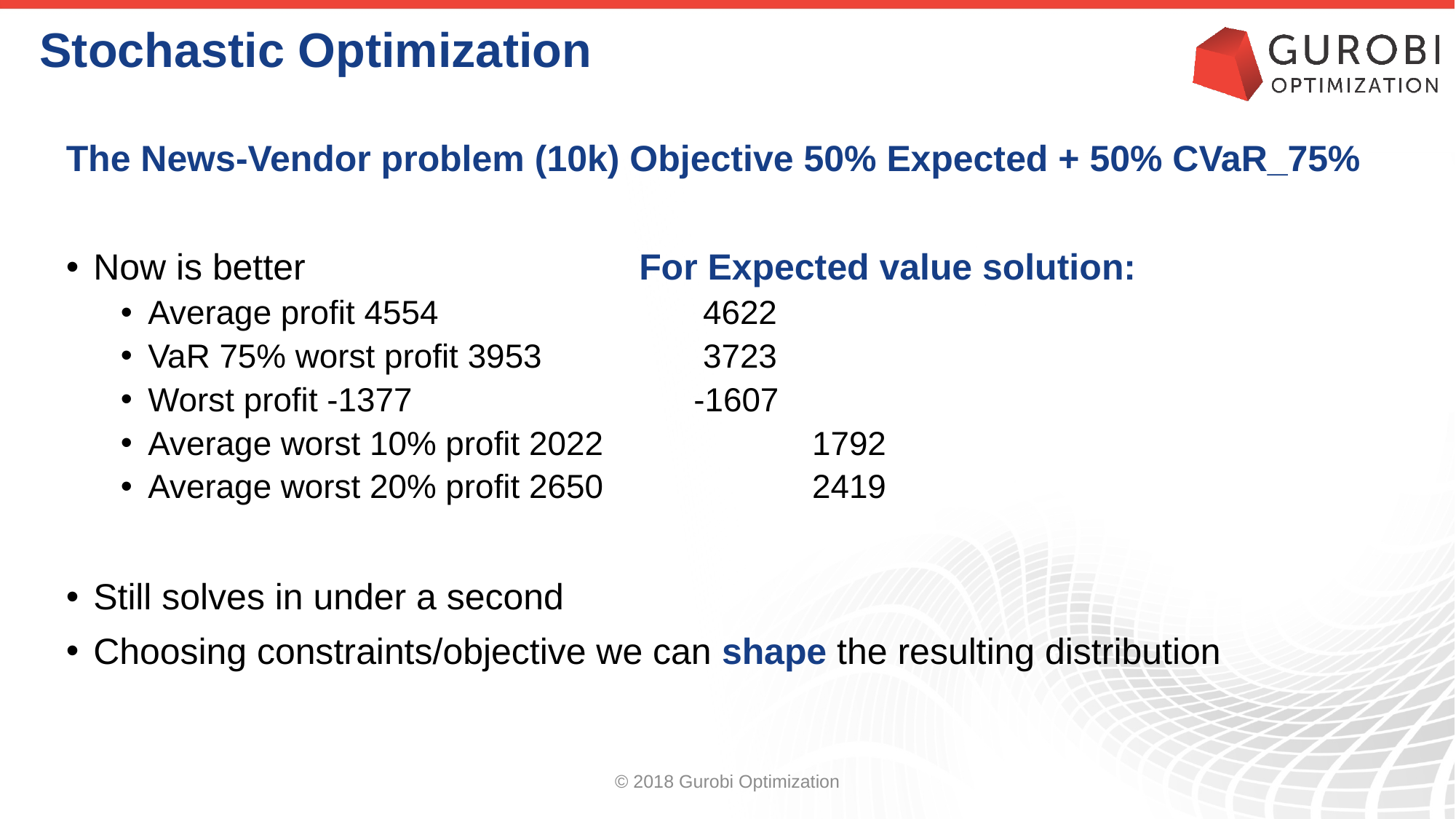

# Stochastic Optimization
The News-Vendor problem (10k) Objective 50% Expected + 50% CVaR_75%

Now is better				For Expected value solution:
Average profit 4554			 4622
VaR 75% worst profit 3953		 3723
Worst profit -1377			-1607
Average worst 10% profit 2022		 1792
Average worst 20% profit 2650		 2419

Still solves in under a second
Choosing constraints/objective we can shape the resulting distribution
© 2018 Gurobi Optimization